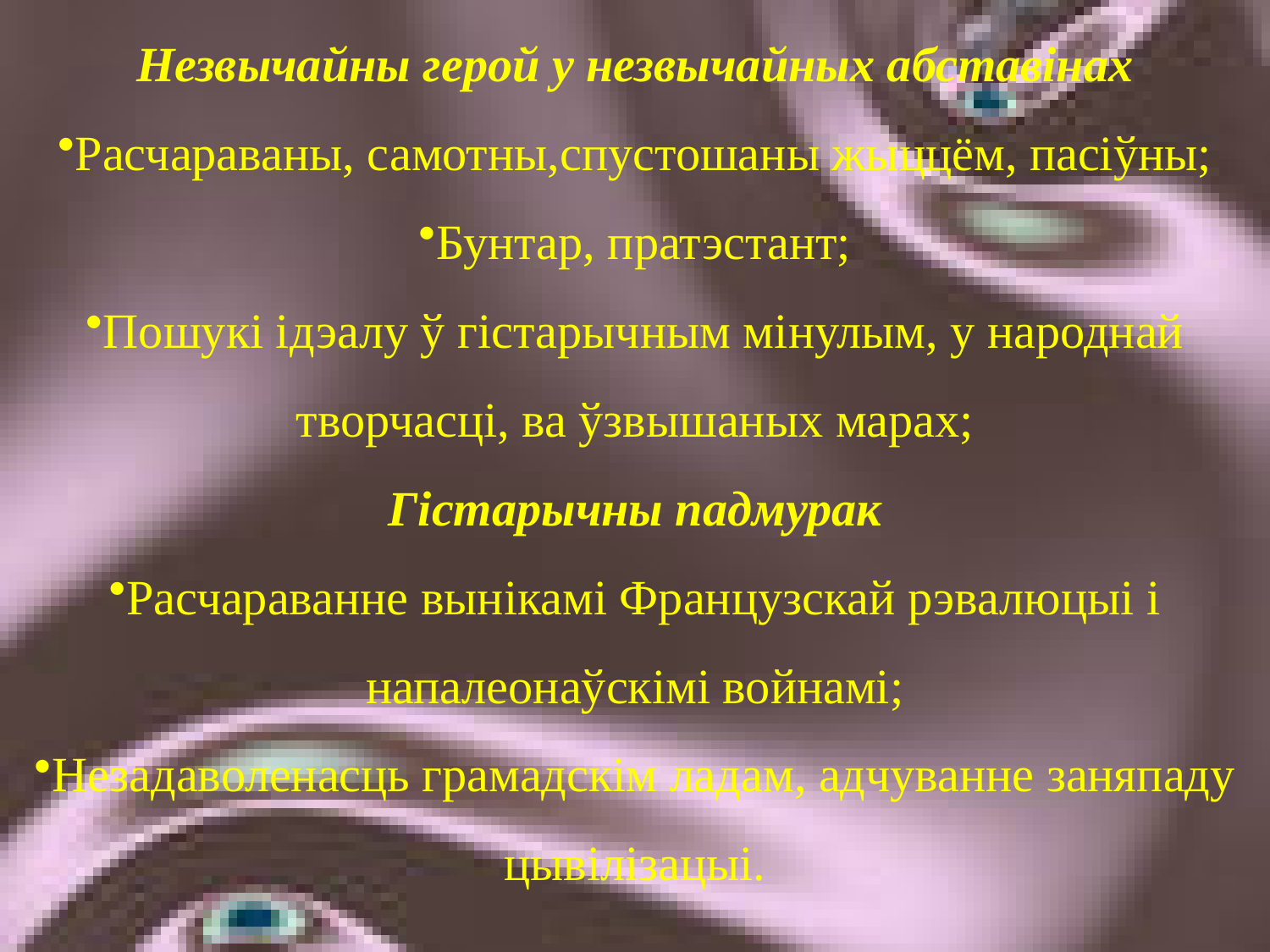

Незвычайны герой у незвычайных абставінах
Расчараваны, самотны,спустошаны жыццём, пасіўны;
Бунтар, пратэстант;
Пошукі ідэалу ў гістарычным мінулым, у народнай творчасці, ва ўзвышаных марах;
Гістарычны падмурак
Расчараванне вынікамі Французскай рэвалюцыі і напалеонаўскімі войнамі;
Незадаволенасць грамадскім ладам, адчуванне заняпаду цывілізацыі.